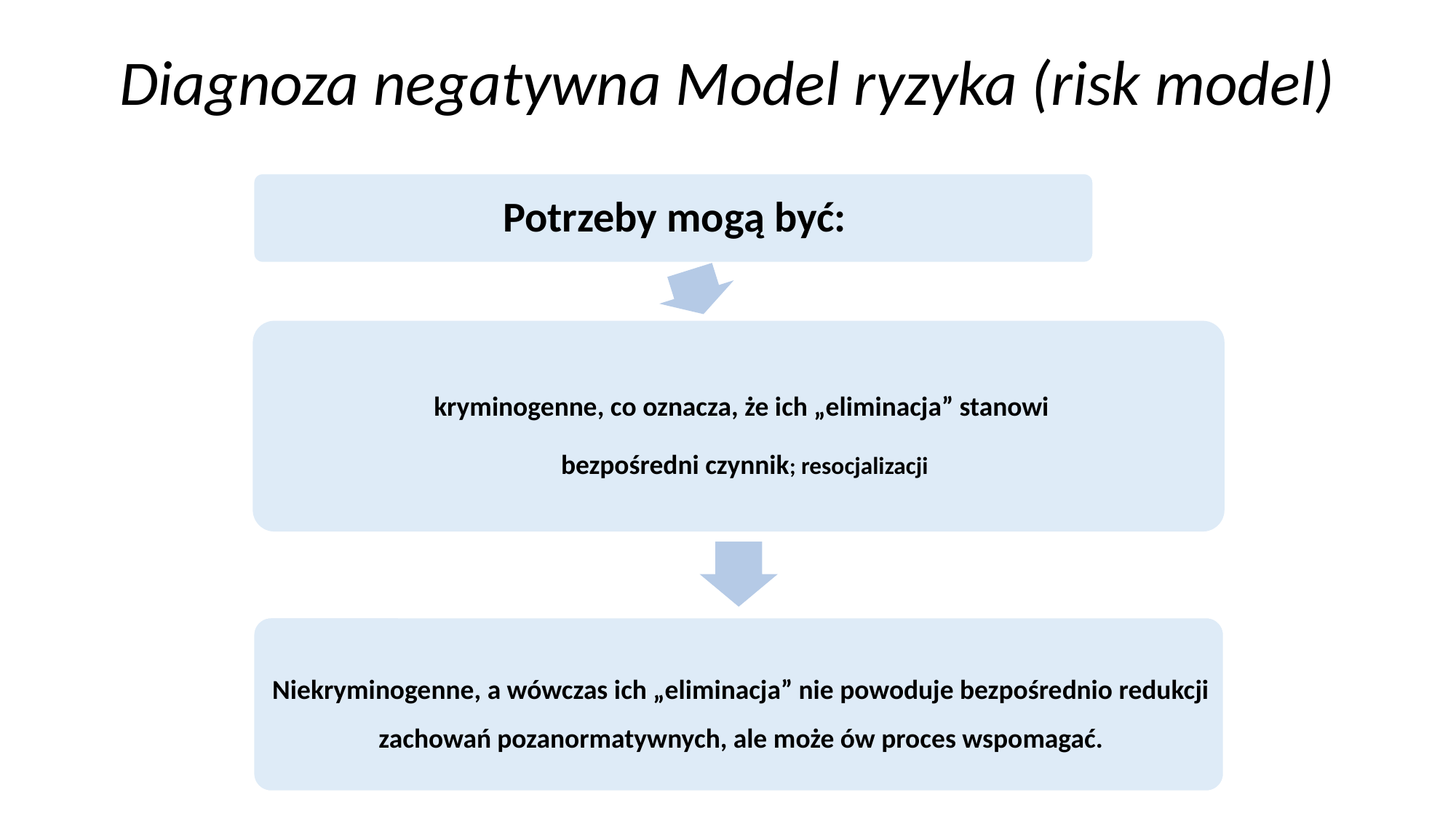

# Diagnoza negatywna Model ryzyka (risk model)
Potrzeby mogą być:

kryminogenne, co oznacza, że ich „eliminacja” stanowi
 bezpośredni czynnik; resocjalizacji

Niekryminogenne, a wówczas ich „eliminacja” nie powoduje bezpośrednio redukcji zachowań pozanormatywnych, ale może ów proces wspomagać.